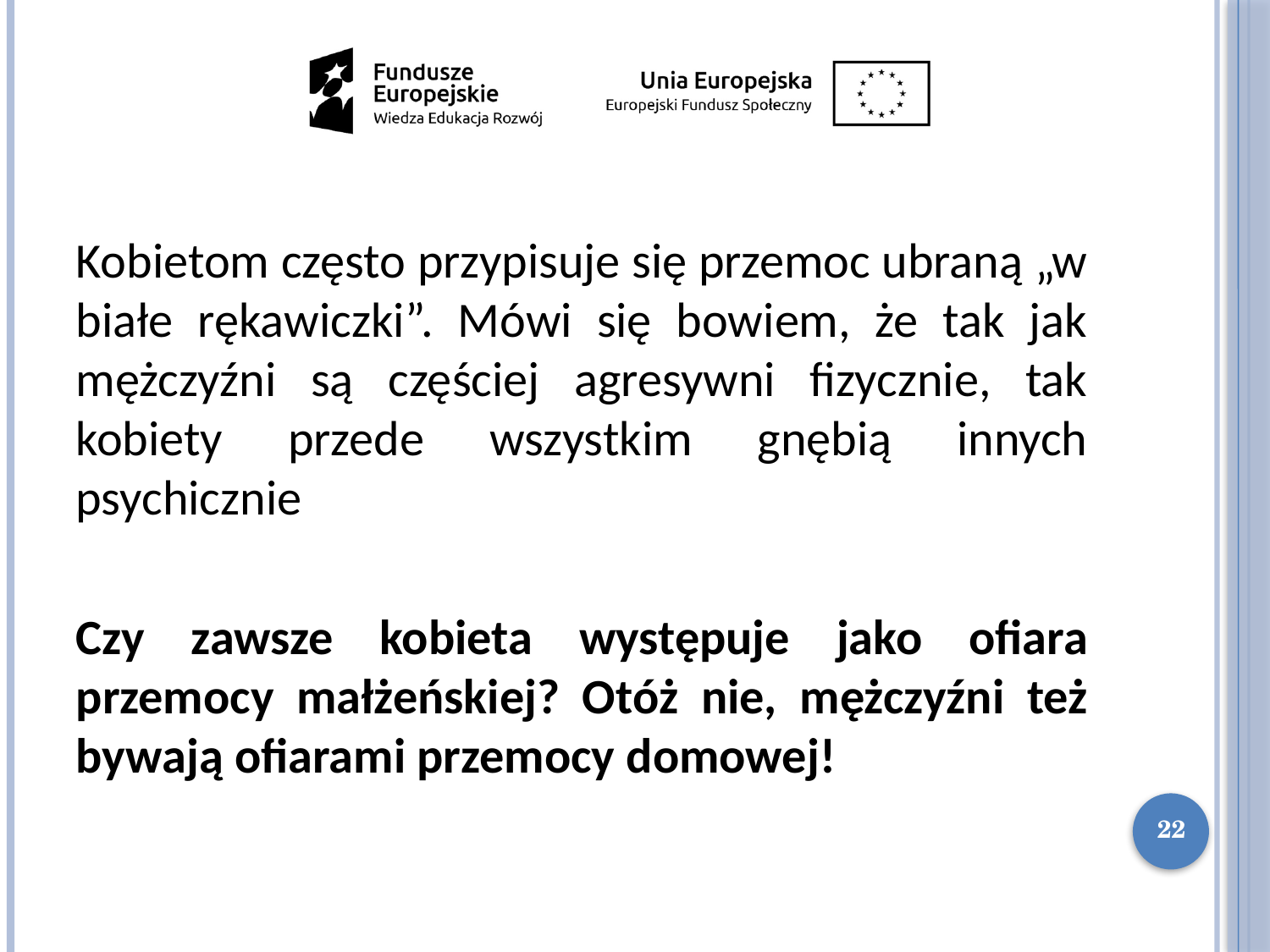

Kobietom często przypisuje się przemoc ubraną „w białe rękawiczki”. Mówi się bowiem, że tak jak mężczyźni są częściej agresywni fizycznie, tak kobiety przede wszystkim gnębią innych psychicznie

Czy zawsze kobieta występuje jako ofiara przemocy małżeńskiej? Otóż nie, mężczyźni też bywają ofiarami przemocy domowej!

22